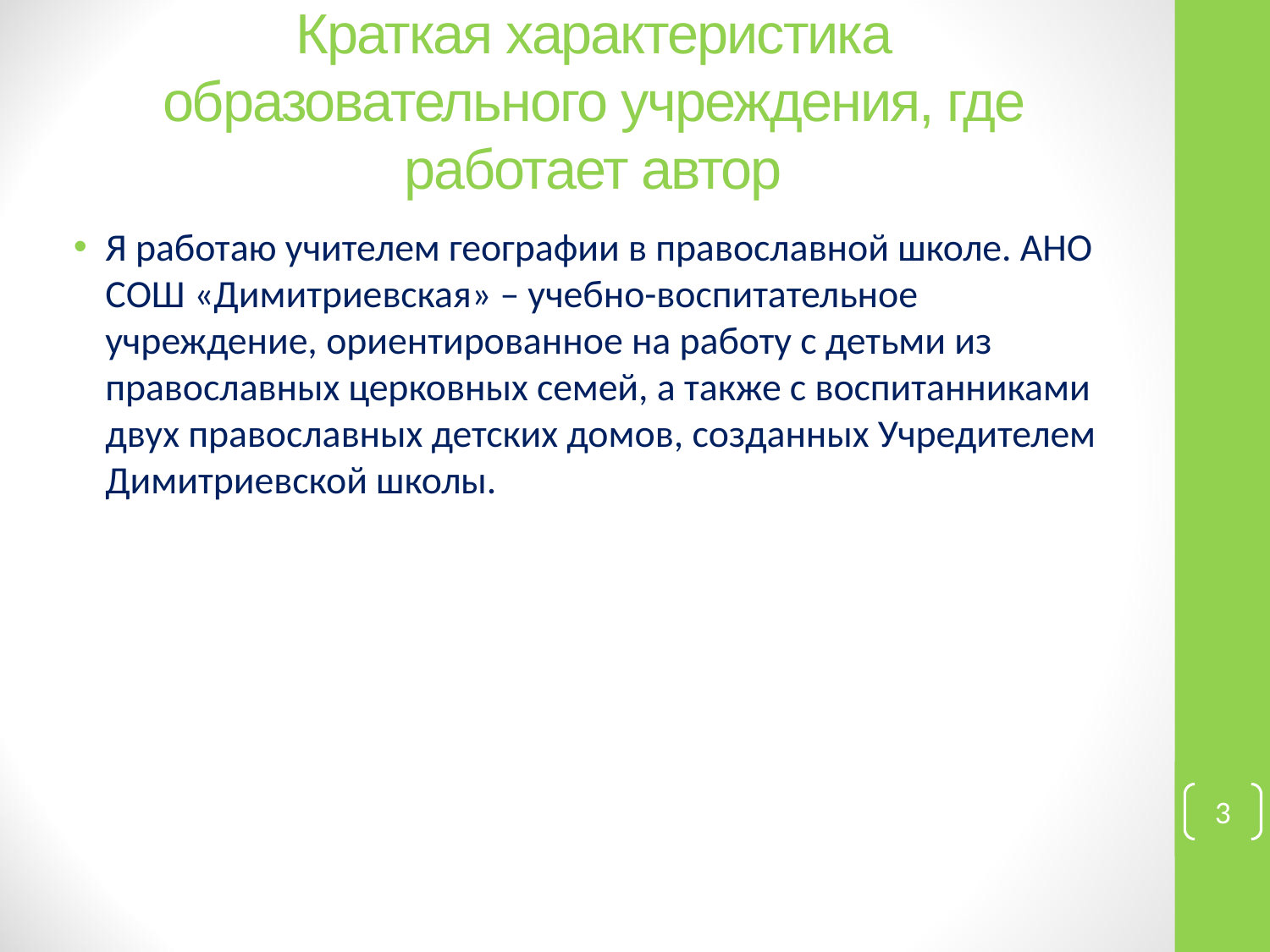

# Краткая характеристика образовательного учреждения, где работает автор
Я работаю учителем географии в православной школе. АНО СОШ «Димитриевская» – учебно-воспитательное учреждение, ориентированное на работу с детьми из православных церковных семей, а также с воспитанниками двух православных детских домов, созданных Учредителем Димитриевской школы.
3